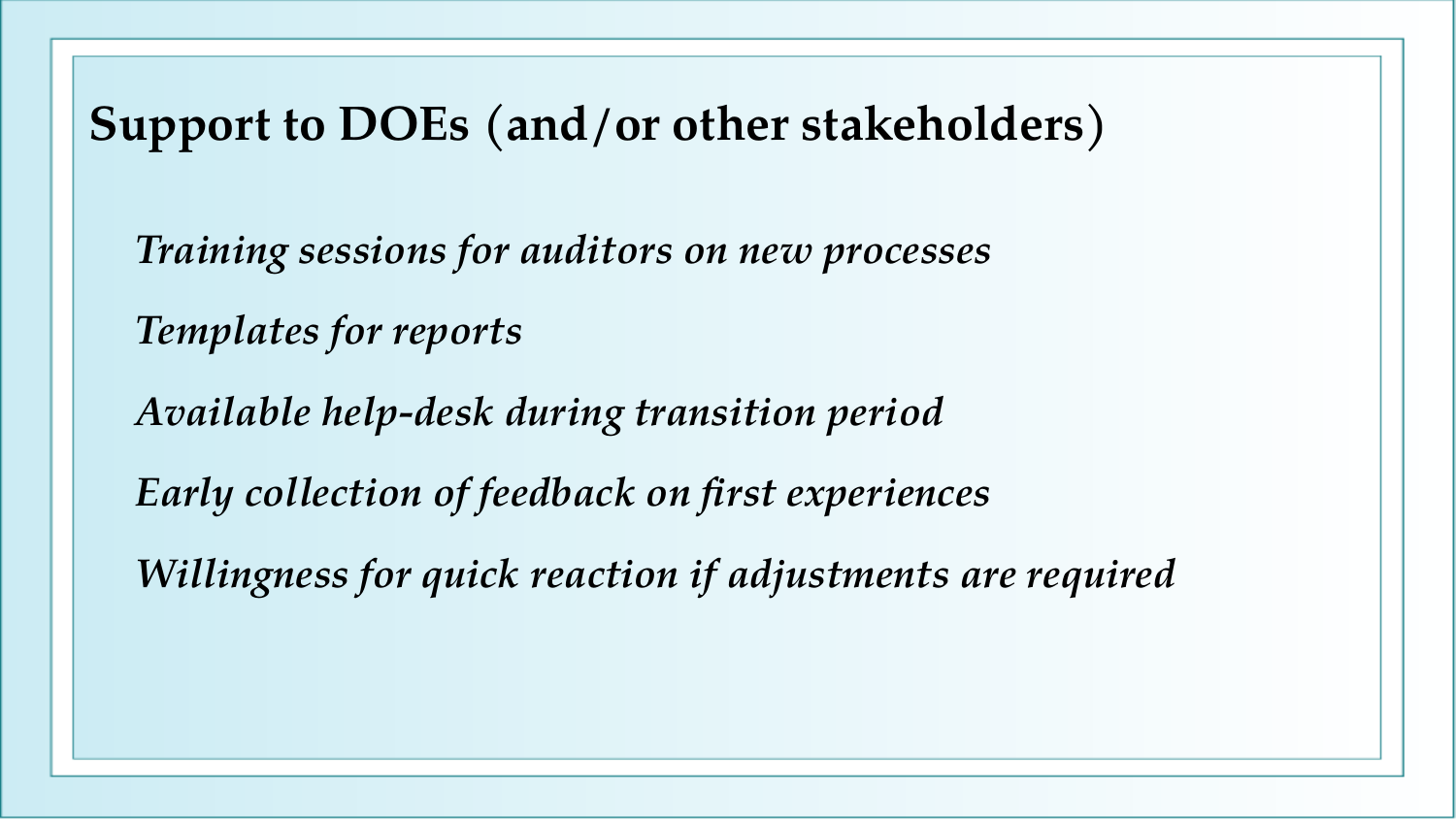

# Support to DOEs (and/or other stakeholders)
Training sessions for auditors on new processes
Templates for reports
Available help-desk during transition period
Early collection of feedback on first experiences
Willingness for quick reaction if adjustments are required